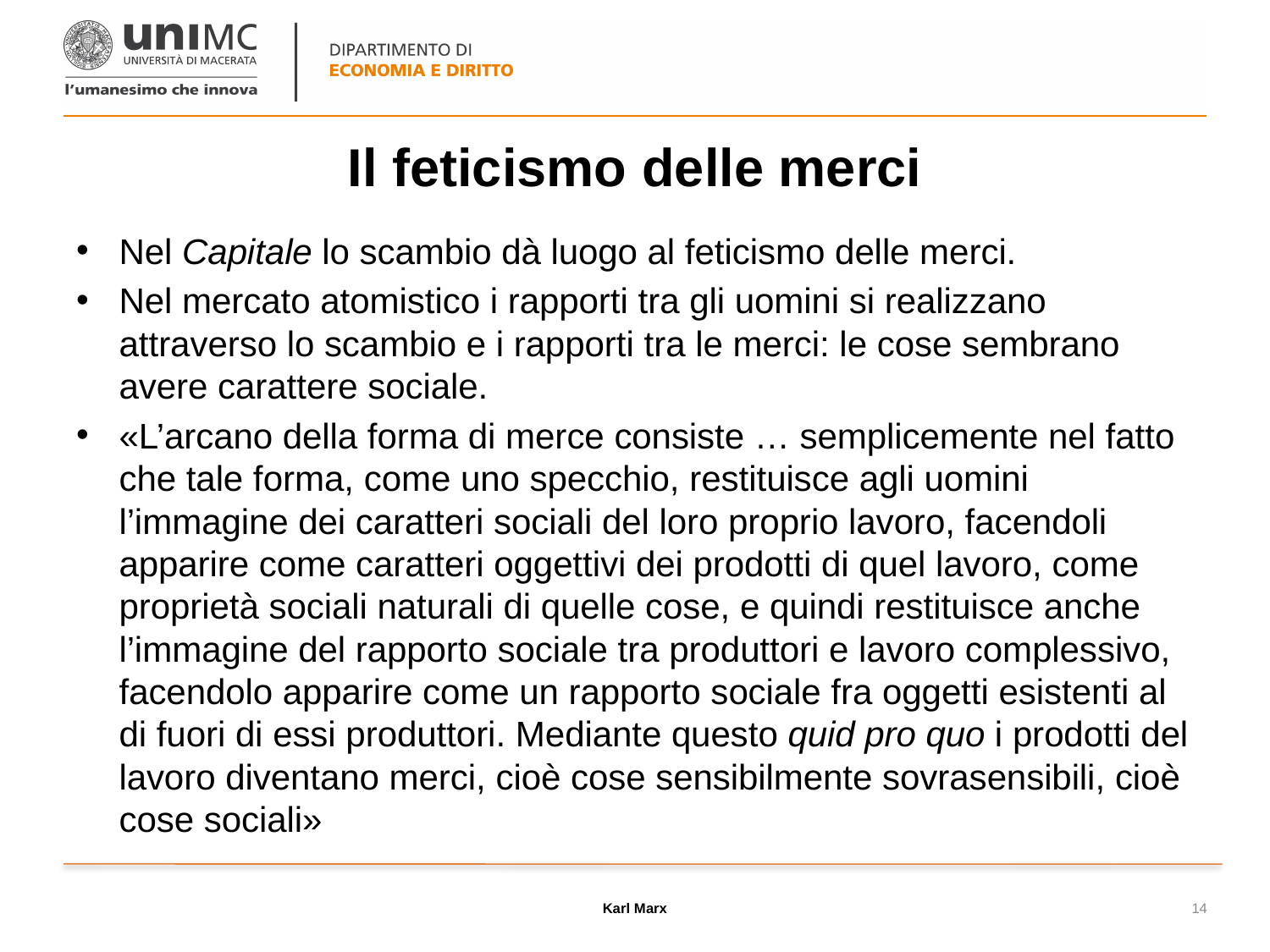

# Il feticismo delle merci
Nel Capitale lo scambio dà luogo al feticismo delle merci.
Nel mercato atomistico i rapporti tra gli uomini si realizzano attraverso lo scambio e i rapporti tra le merci: le cose sembrano avere carattere sociale.
«L’arcano della forma di merce consiste … semplicemente nel fatto che tale forma, come uno specchio, restituisce agli uomini l’immagine dei caratteri sociali del loro proprio lavoro, facendoli apparire come caratteri oggettivi dei prodotti di quel lavoro, come proprietà sociali naturali di quelle cose, e quindi restituisce anche l’immagine del rapporto sociale tra produttori e lavoro complessivo, facendolo apparire come un rapporto sociale fra oggetti esistenti al di fuori di essi produttori. Mediante questo quid pro quo i prodotti del lavoro diventano merci, cioè cose sensibilmente sovrasensibili, cioè cose sociali»
Karl Marx
14